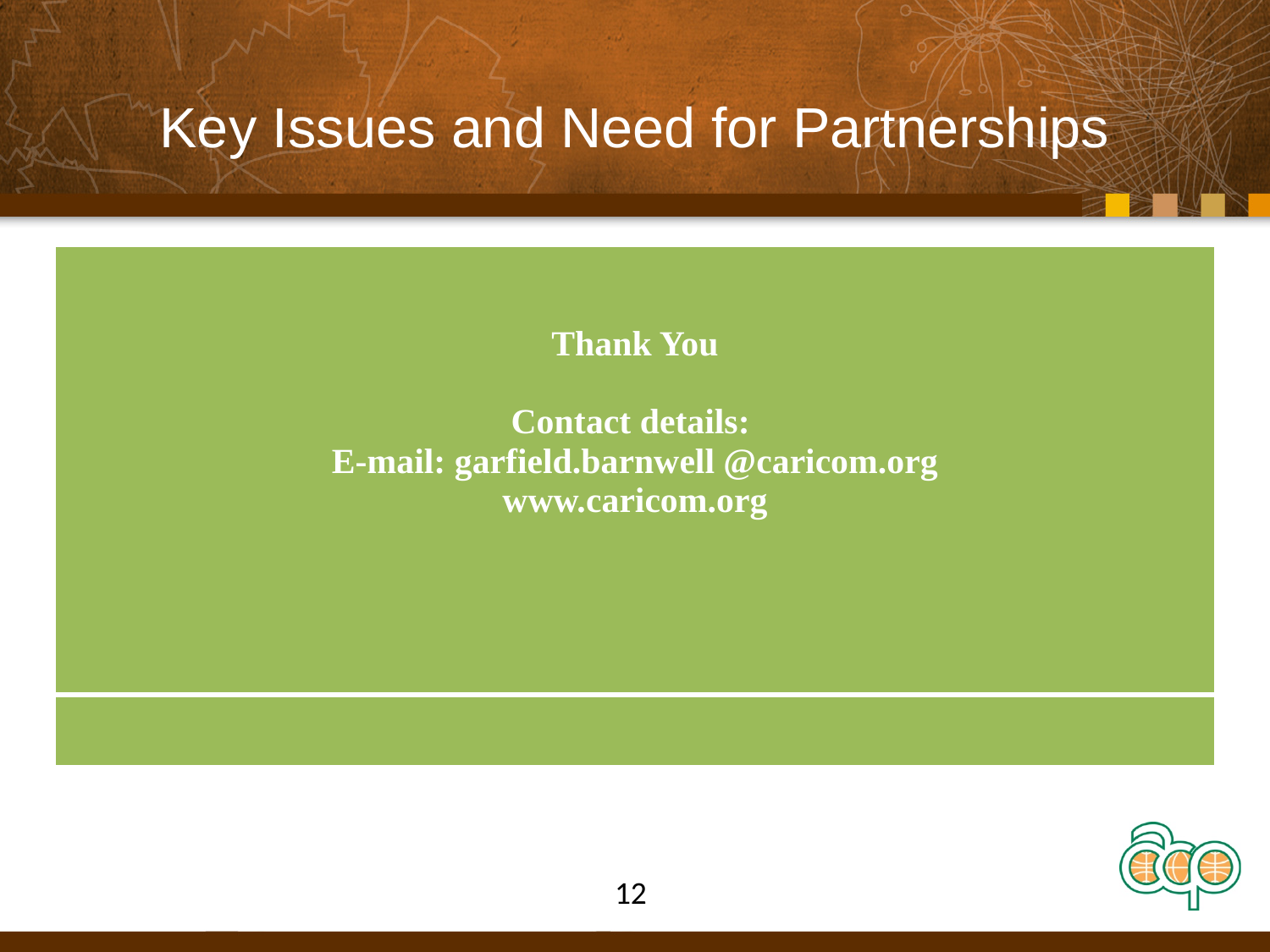

# Key Issues and Need for Partnerships
| Thank You Contact details: E-mail: garfield.barnwell @caricom.org www.caricom.org |
| --- |
|  |
	12